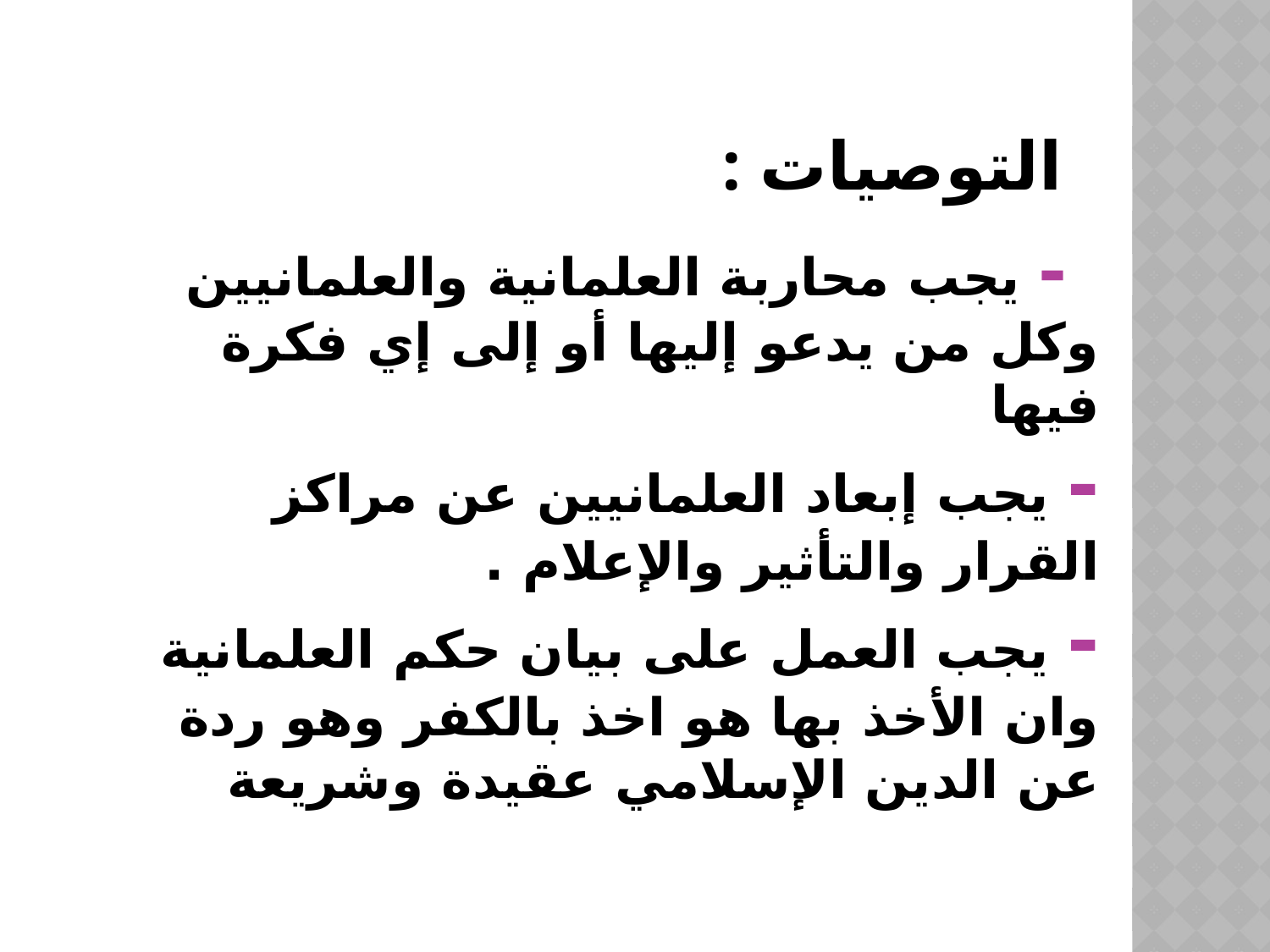

# التوصيات :

     - يجب محاربة العلمانية والعلمانيين وكل من يدعو إليها أو إلى إي فكرة فيها
- يجب إبعاد العلمانيين عن مراكز القرار والتأثير والإعلام .
- يجب العمل على بيان حكم العلمانية وان الأخذ بها هو اخذ بالكفر وهو ردة عن الدين الإسلامي عقيدة وشريعة